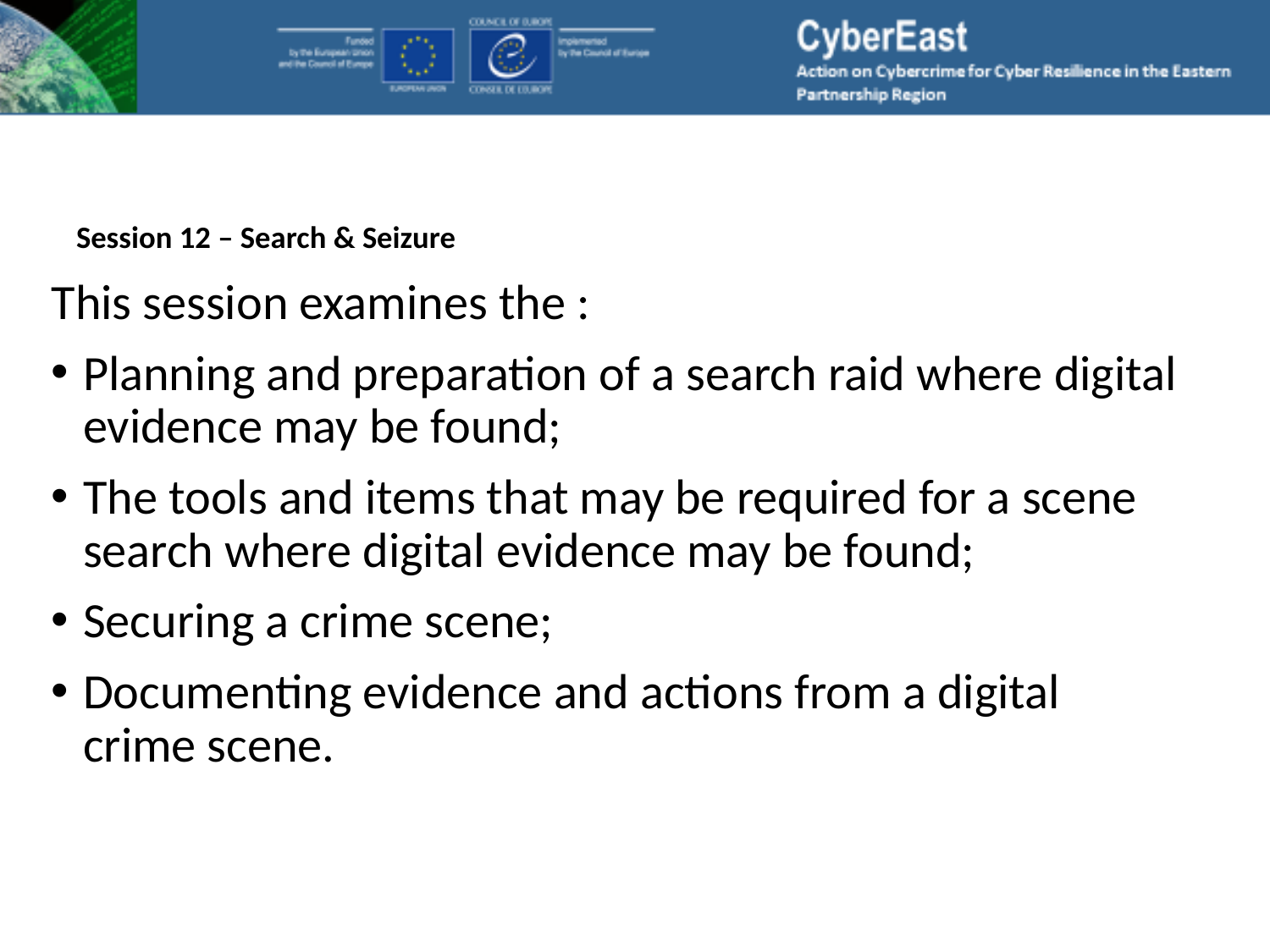

# Session 12 – Search & Seizure
This session examines the :
Planning and preparation of a search raid where digital evidence may be found;
The tools and items that may be required for a scene search where digital evidence may be found;
Securing a crime scene;
Documenting evidence and actions from a digital crime scene.